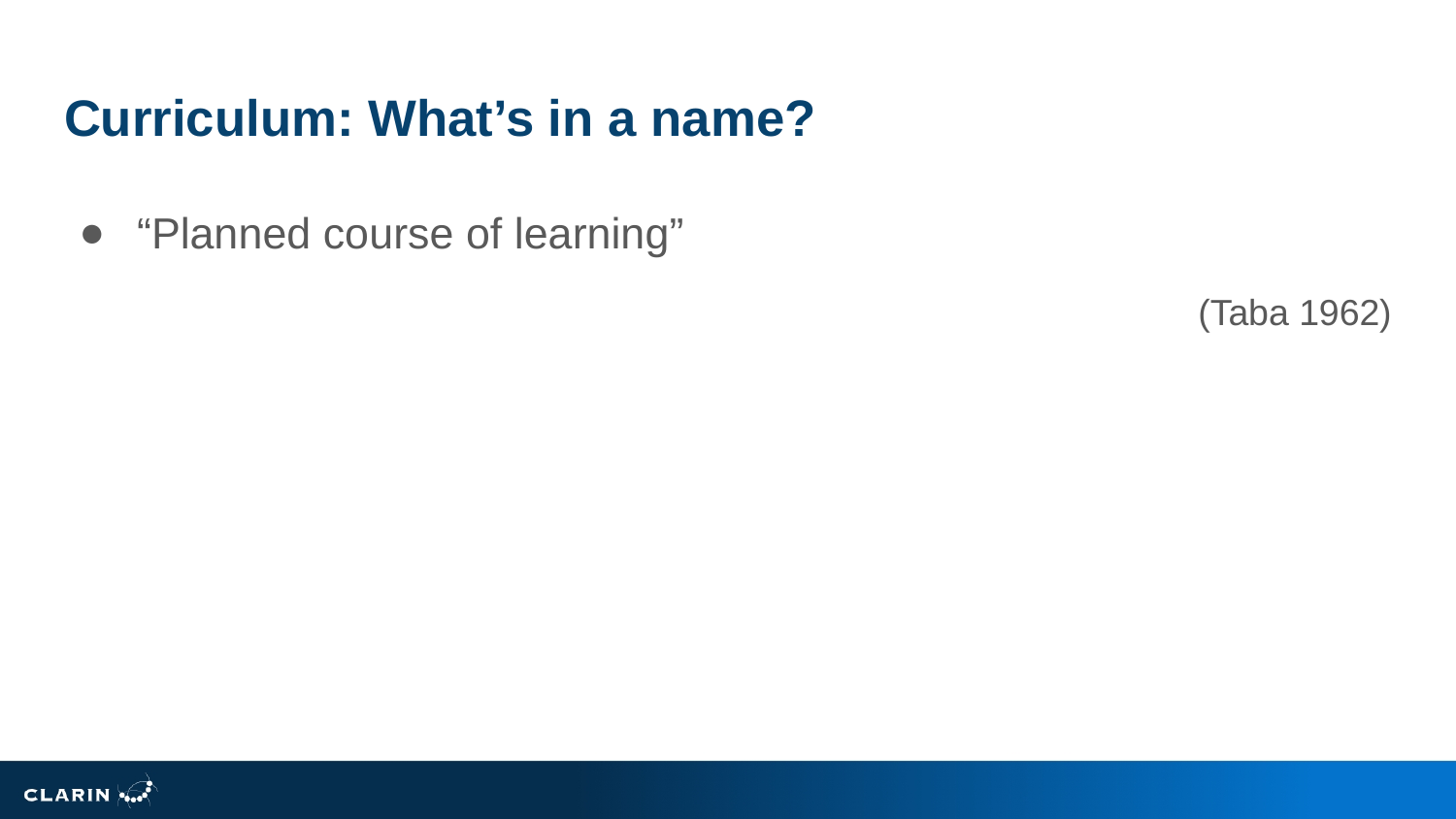

# Curriculum: What’s in a name?
“Planned course of learning”
(Taba 1962)